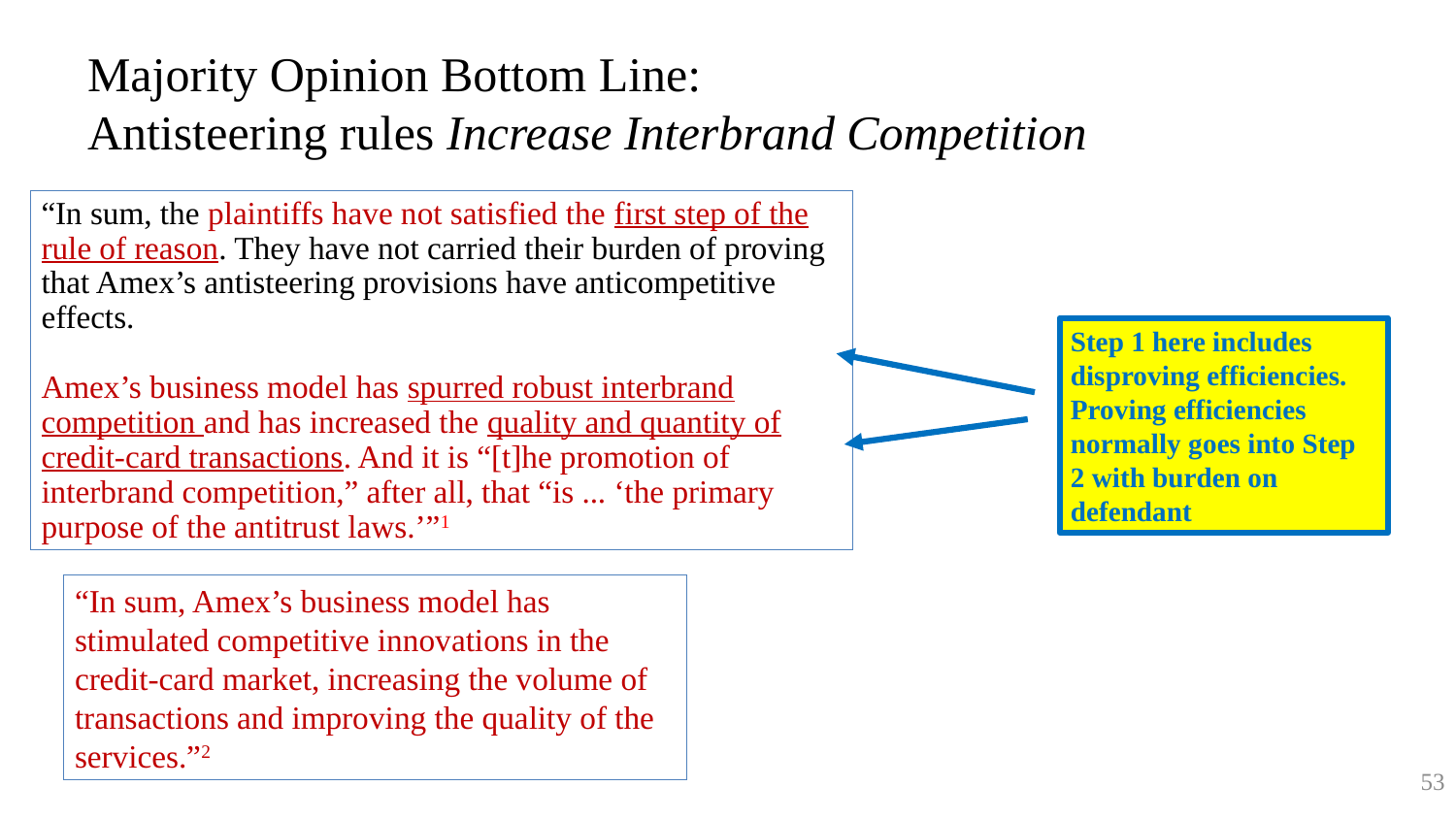

# Majority Opinion Bottom Line: Antisteering rules Increase Interbrand Competition

“In sum, the plaintiffs have not satisfied the first step of the rule of reason. They have not carried their burden of proving that Amex’s antisteering provisions have anticompetitive effects.

Amex’s business model has spurred robust interbrand competition and has increased the quality and quantity of credit-card transactions. And it is “[t]he promotion of interbrand competition,” after all, that “is ... ‘the primary purpose of the antitrust laws.’”1
Step 1 here includes disproving efficiencies.  Proving efficiencies normally goes into Step 2 with burden on defendant
“In sum, Amex’s business model has stimulated competitive innovations in the credit-card market, increasing the volume of transactions and improving the quality of the services.”2
53